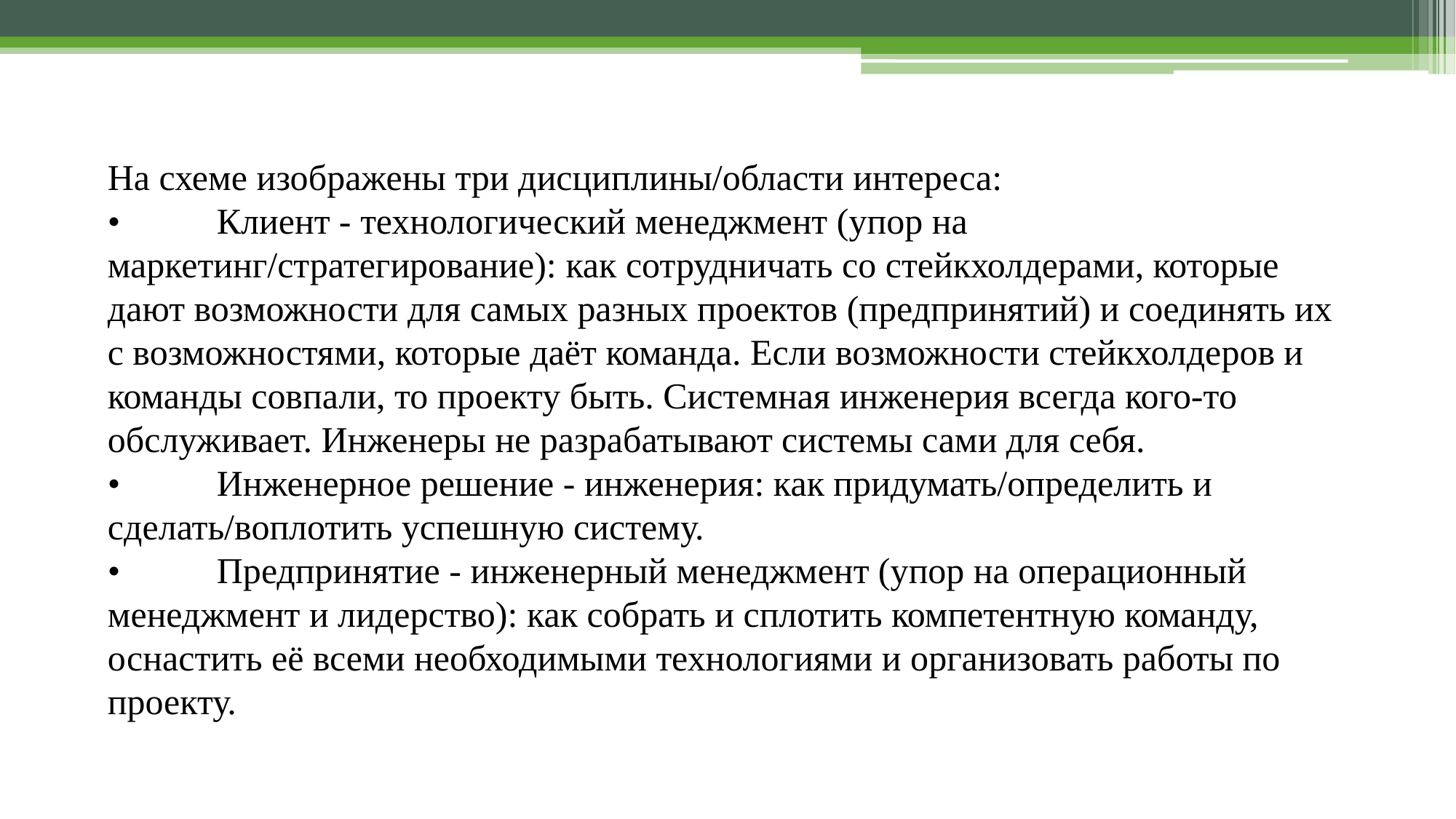

На схеме изображены три дисциплины/области интереса:
•	Клиент - технологический менеджмент (упор на маркетинг/стратегирование): как сотрудничать со стейкхолдерами, которые дают возможности для самых разных проектов (предпринятий) и соединять их с возможностями, которые даёт команда. Если возможности стейкхолдеров и команды совпали, то проекту быть. Системная инженерия всегда кого-то обслуживает. Инженеры не разрабатывают системы сами для себя.
•	Инженерное решение - инженерия: как придумать/определить и сделать/воплотить успешную систему.
•	Предпринятие - инженерный менеджмент (упор на операционный менеджмент и лидерство): как собрать и сплотить компетентную команду, оснастить её всеми необходимыми технологиями и организовать работы по проекту.